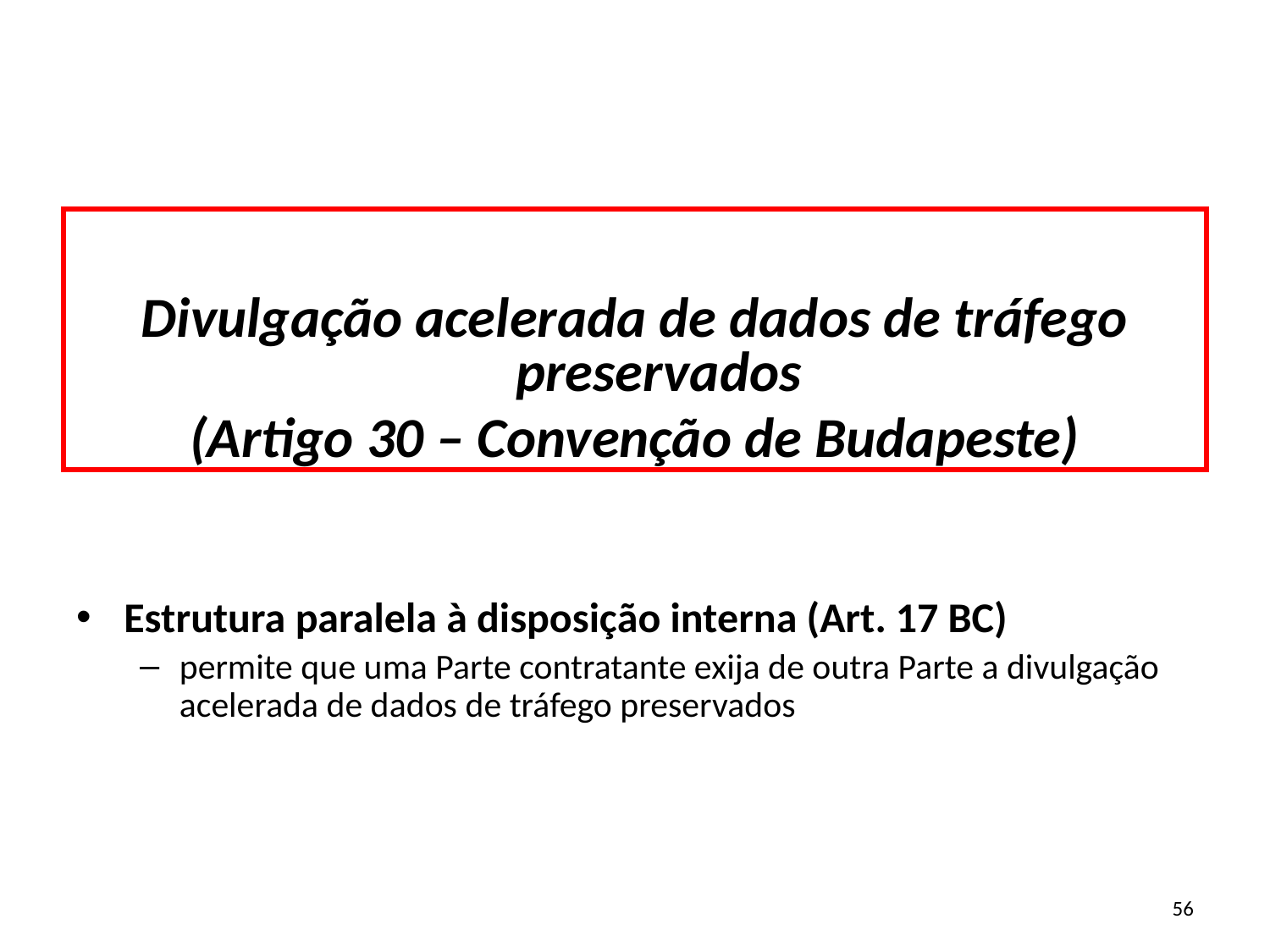

Divulgação acelerada de dados de tráfego preservados
(Artigo 30 – Convenção de Budapeste)

Estrutura paralela à disposição interna (Art. 17 BC)
permite que uma Parte contratante exija de outra Parte a divulgação acelerada de dados de tráfego preservados
56